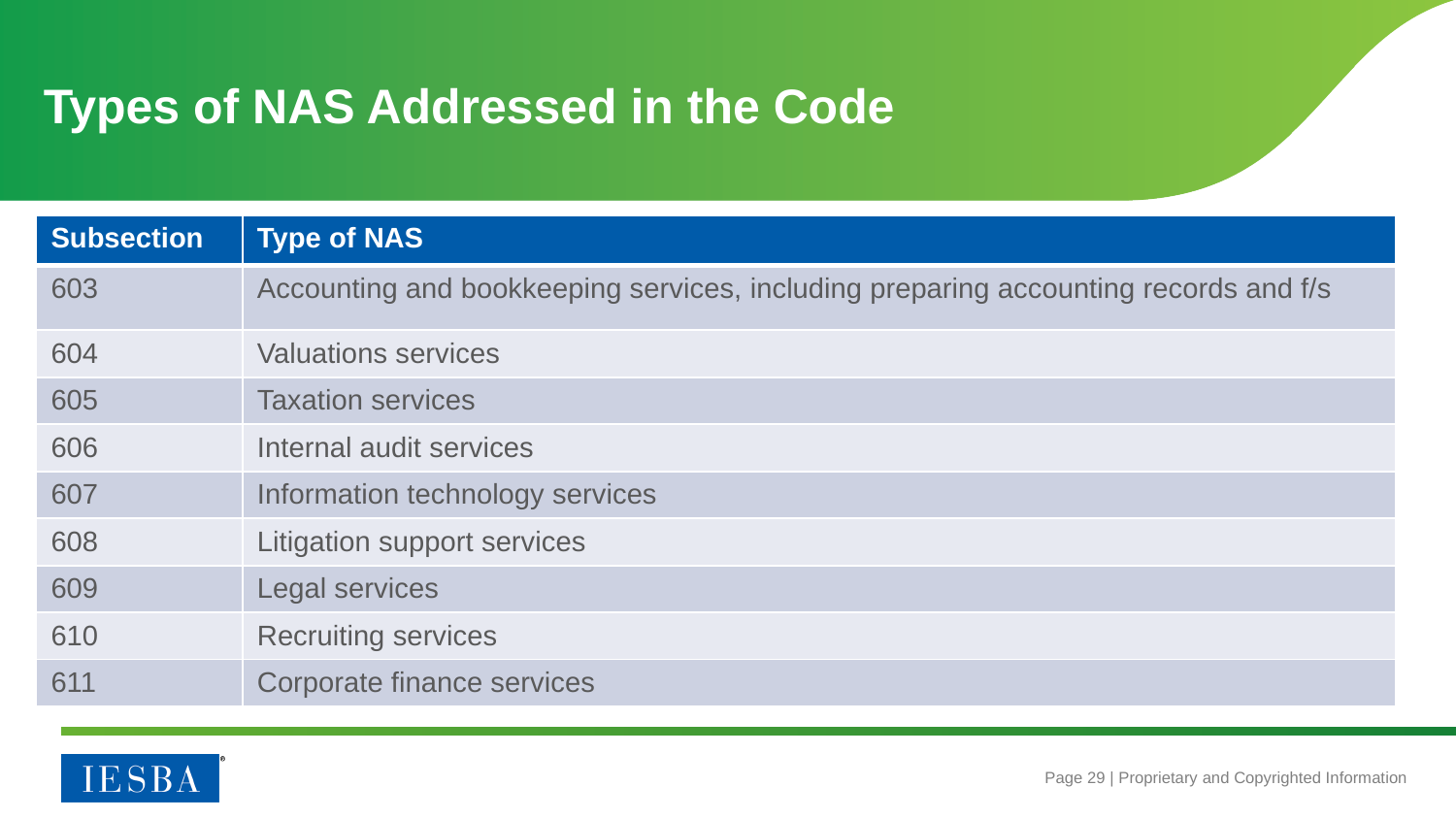

# Types of NAS Addressed in the Code
| Subsection | Type of NAS |
| --- | --- |
| 603 | Accounting and bookkeeping services, including preparing accounting records and f/s |
| 604 | Valuations services |
| 605 | Taxation services |
| 606 | Internal audit services |
| 607 | Information technology services |
| 608 | Litigation support services |
| 609 | Legal services |
| 610 | Recruiting services |
| 611 | Corporate finance services |